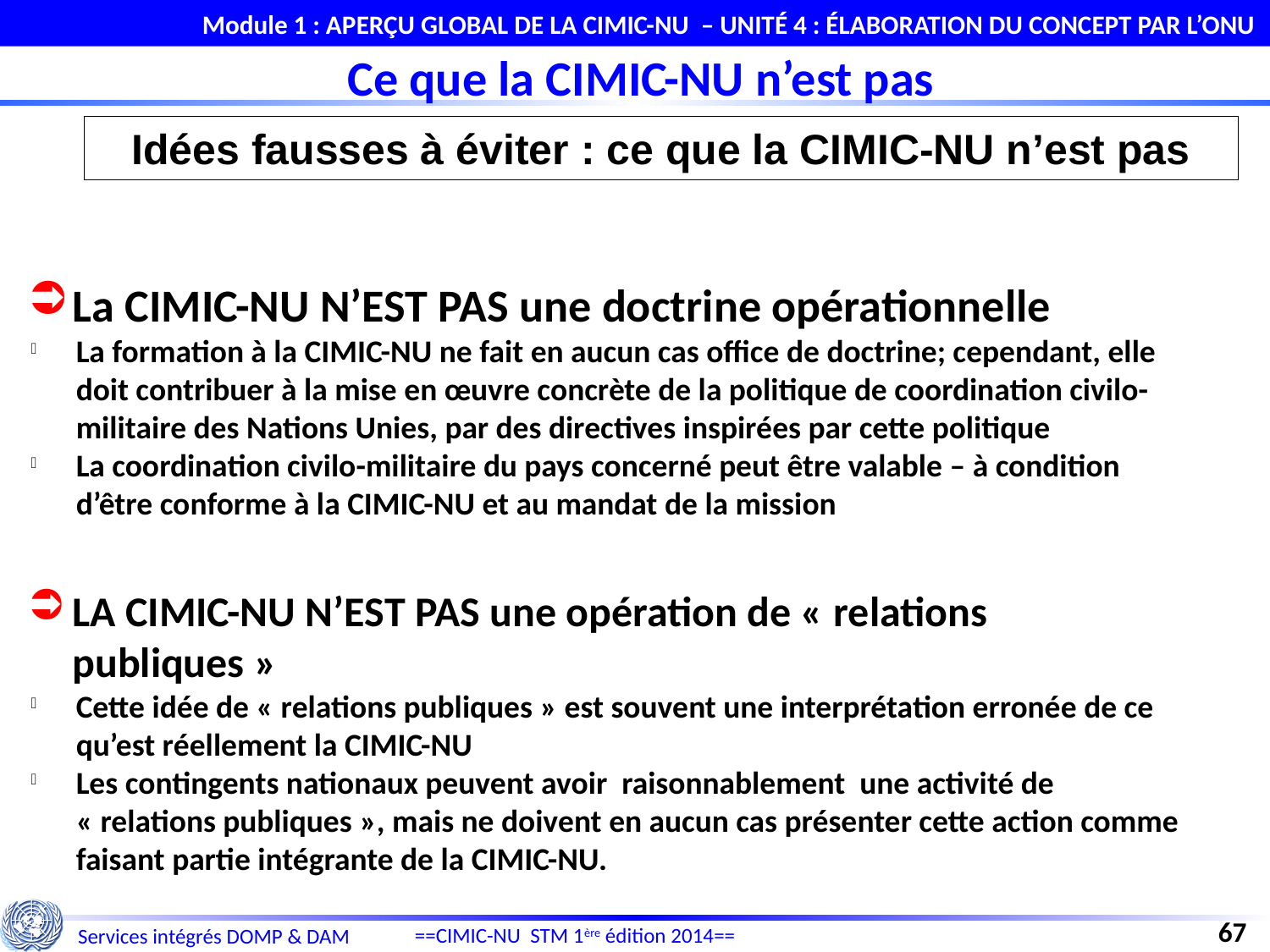

Module 1 : APERÇU GLOBAL DE LA CIMIC-NU  – UNITÉ 4 : ÉLABORATION DU CONCEPT PAR L’ONU
Ce que la CIMIC-NU n’est pas
Idées fausses à éviter : ce que la CIMIC-NU n’est pas
La CIMIC-NU N’EST PAS une doctrine opérationnelle
La formation à la CIMIC-NU ne fait en aucun cas office de doctrine; cependant, elle doit contribuer à la mise en œuvre concrète de la politique de coordination civilo-militaire des Nations Unies, par des directives inspirées par cette politique
La coordination civilo-militaire du pays concerné peut être valable – à condition d’être conforme à la CIMIC-NU et au mandat de la mission

LA CIMIC-NU N’EST PAS une opération de « relations publiques »
Cette idée de « relations publiques » est souvent une interprétation erronée de ce qu’est réellement la CIMIC-NU
Les contingents nationaux peuvent avoir  raisonnablement  une activité de « relations publiques », mais ne doivent en aucun cas présenter cette action comme faisant partie intégrante de la CIMIC-NU.

67
==CIMIC-NU  STM 1ère édition 2014==
Services intégrés DOMP & DAM